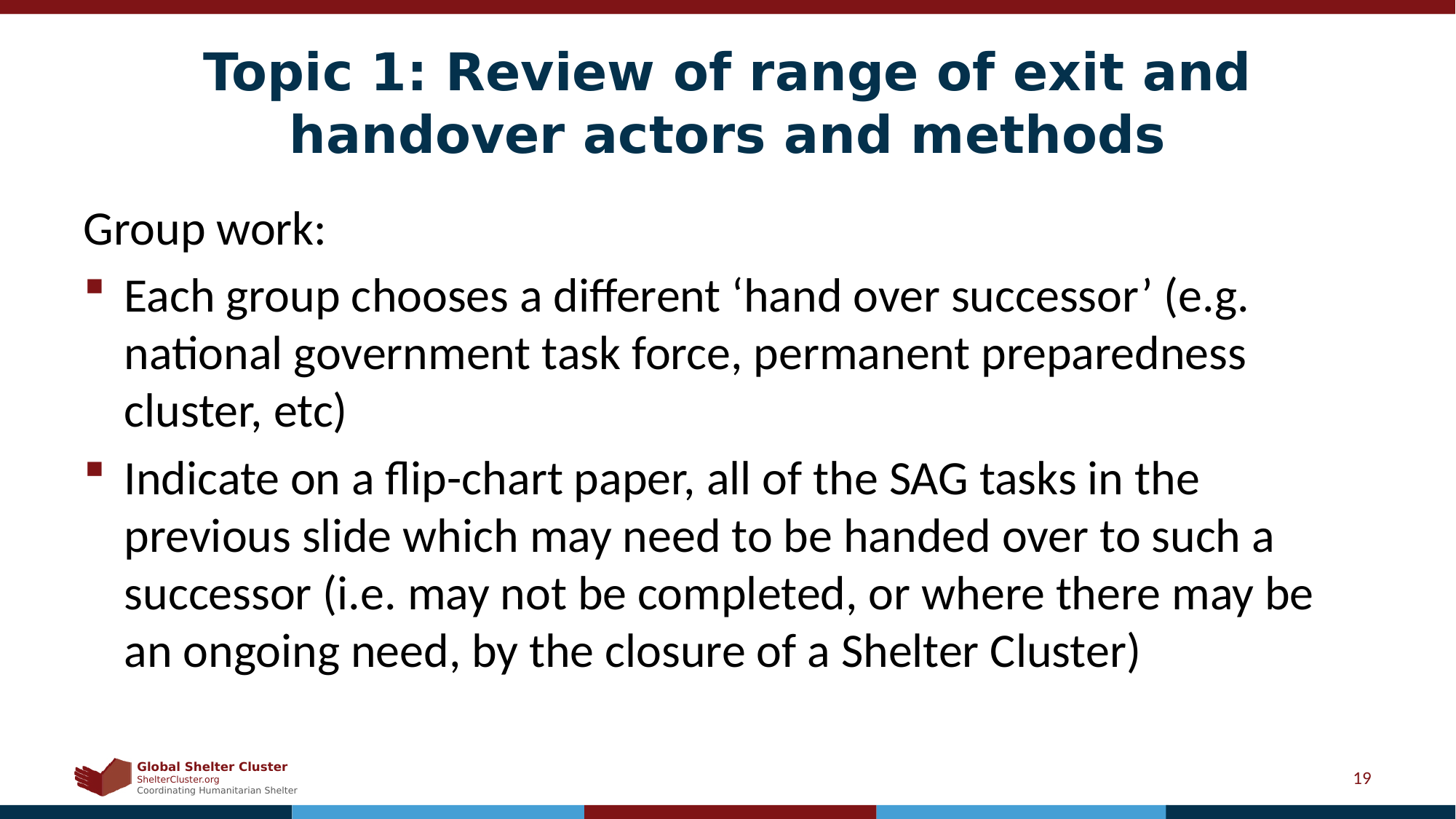

# Topic 1: Review of range of exit and handover actors and methods
Group work:
Each group chooses a different ‘hand over successor’ (e.g. national government task force, permanent preparedness cluster, etc)
Indicate on a flip-chart paper, all of the SAG tasks in the previous slide which may need to be handed over to such a successor (i.e. may not be completed, or where there may be an ongoing need, by the closure of a Shelter Cluster)

19